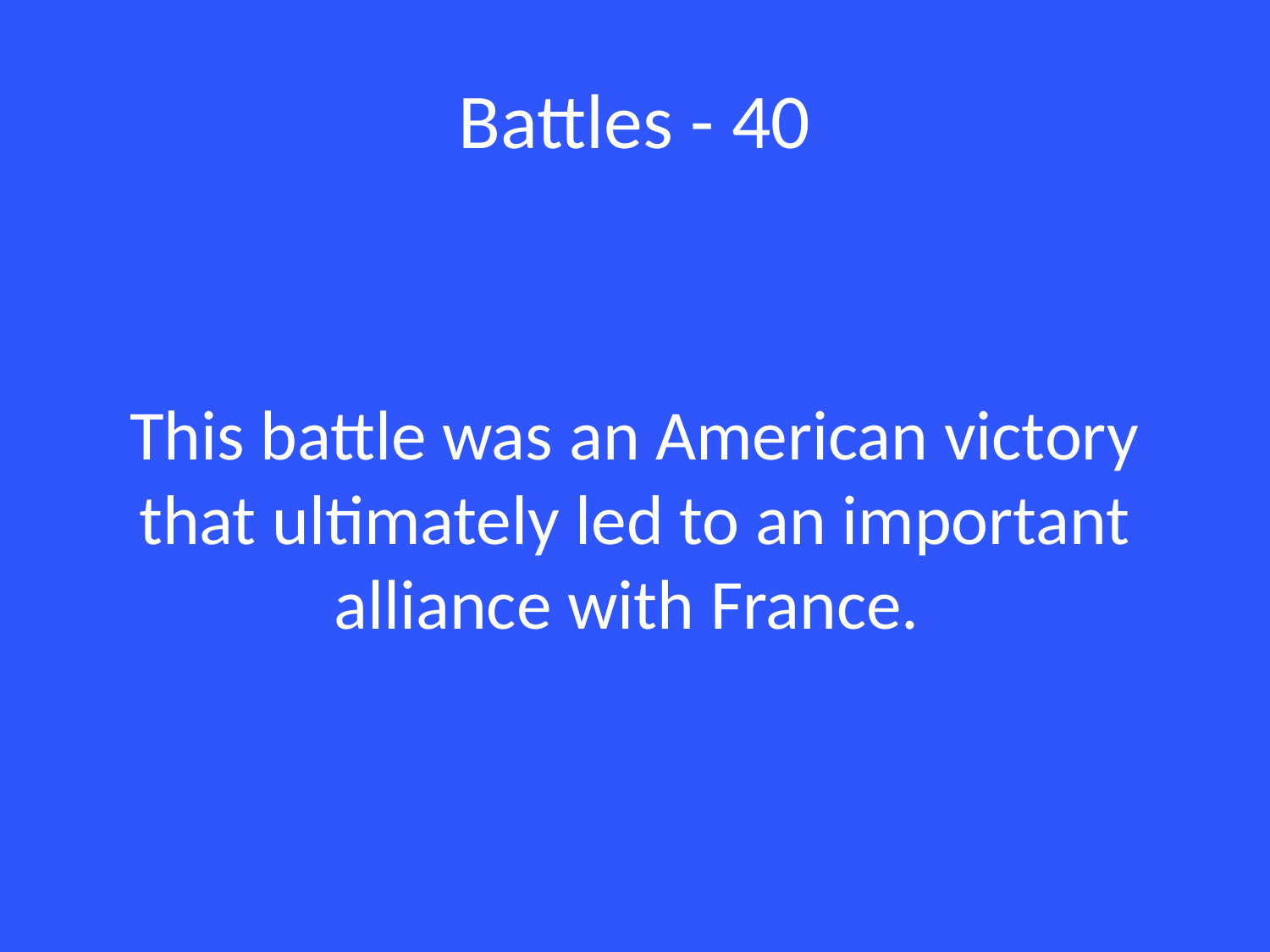

# Battles - 40

This battle was an American victory that ultimately led to an important alliance with France.